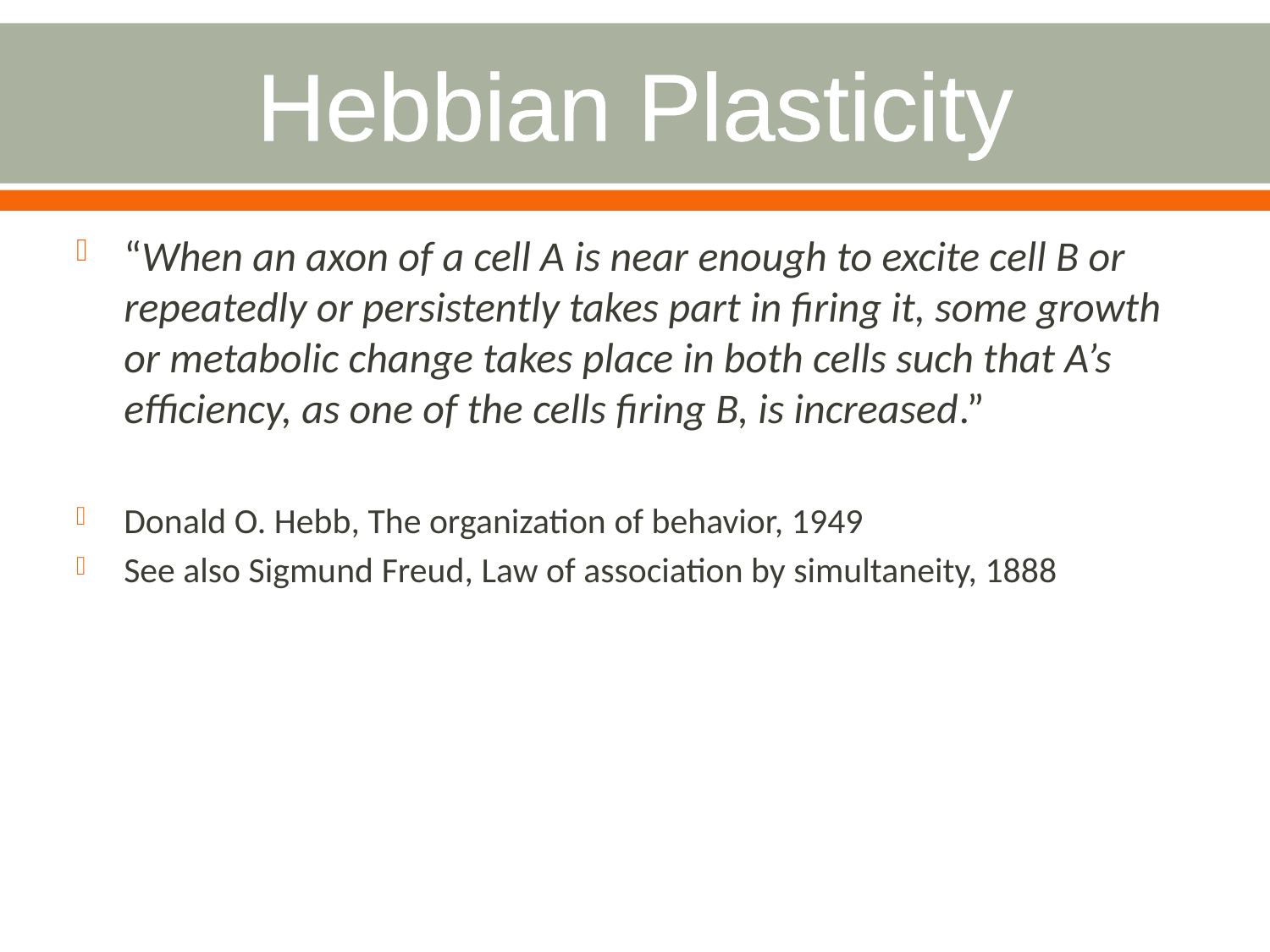

# Hebbian Plasticity
“When an axon of a cell A is near enough to excite cell B or repeatedly or persistently takes part in firing it, some growth or metabolic change takes place in both cells such that A’s efficiency, as one of the cells firing B, is increased.”

Donald O. Hebb, The organization of behavior, 1949
See also Sigmund Freud, Law of association by simultaneity, 1888